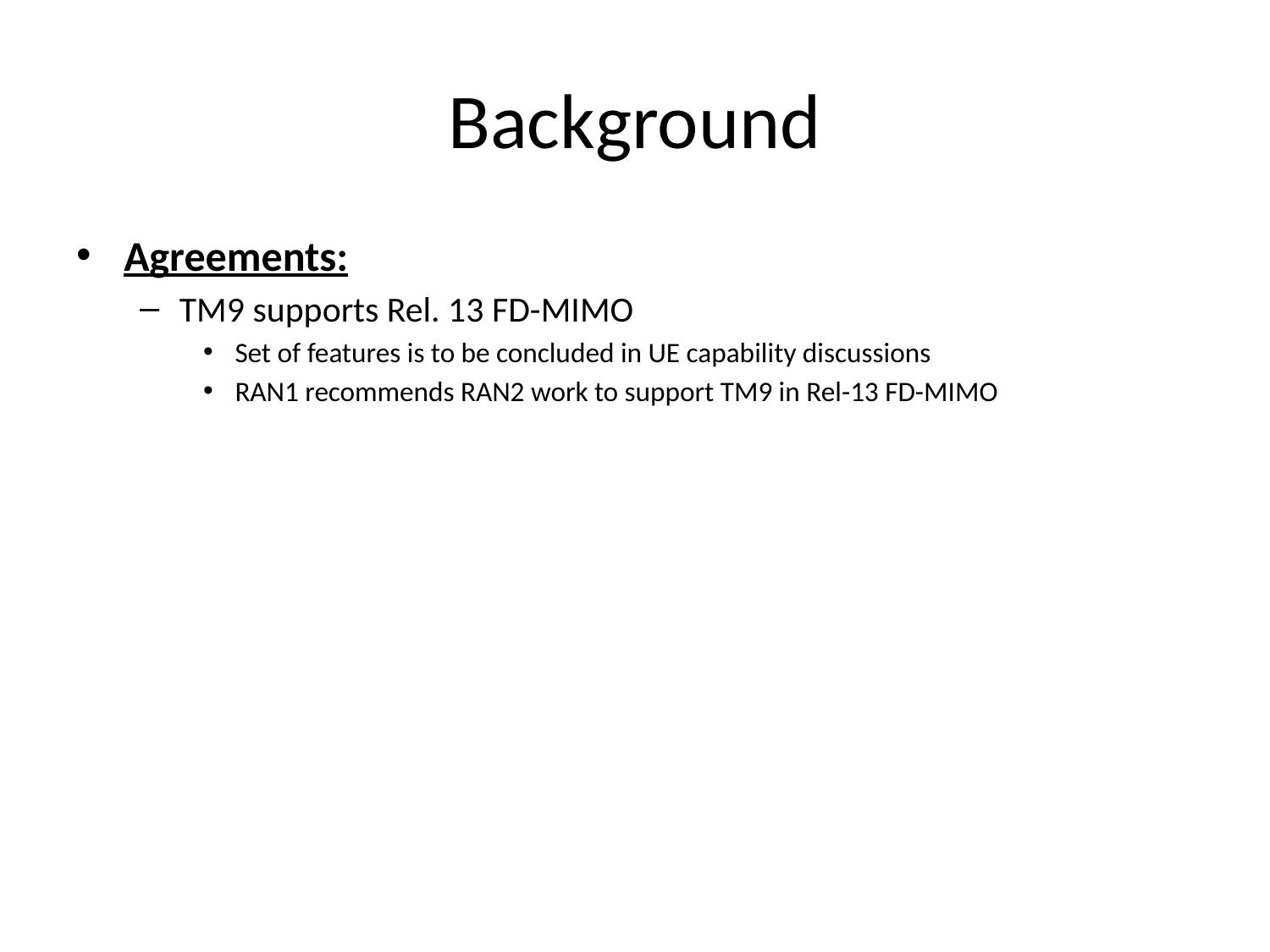

# Background
Agreements:
TM9 supports Rel. 13 FD-MIMO
Set of features is to be concluded in UE capability discussions
RAN1 recommends RAN2 work to support TM9 in Rel-13 FD-MIMO